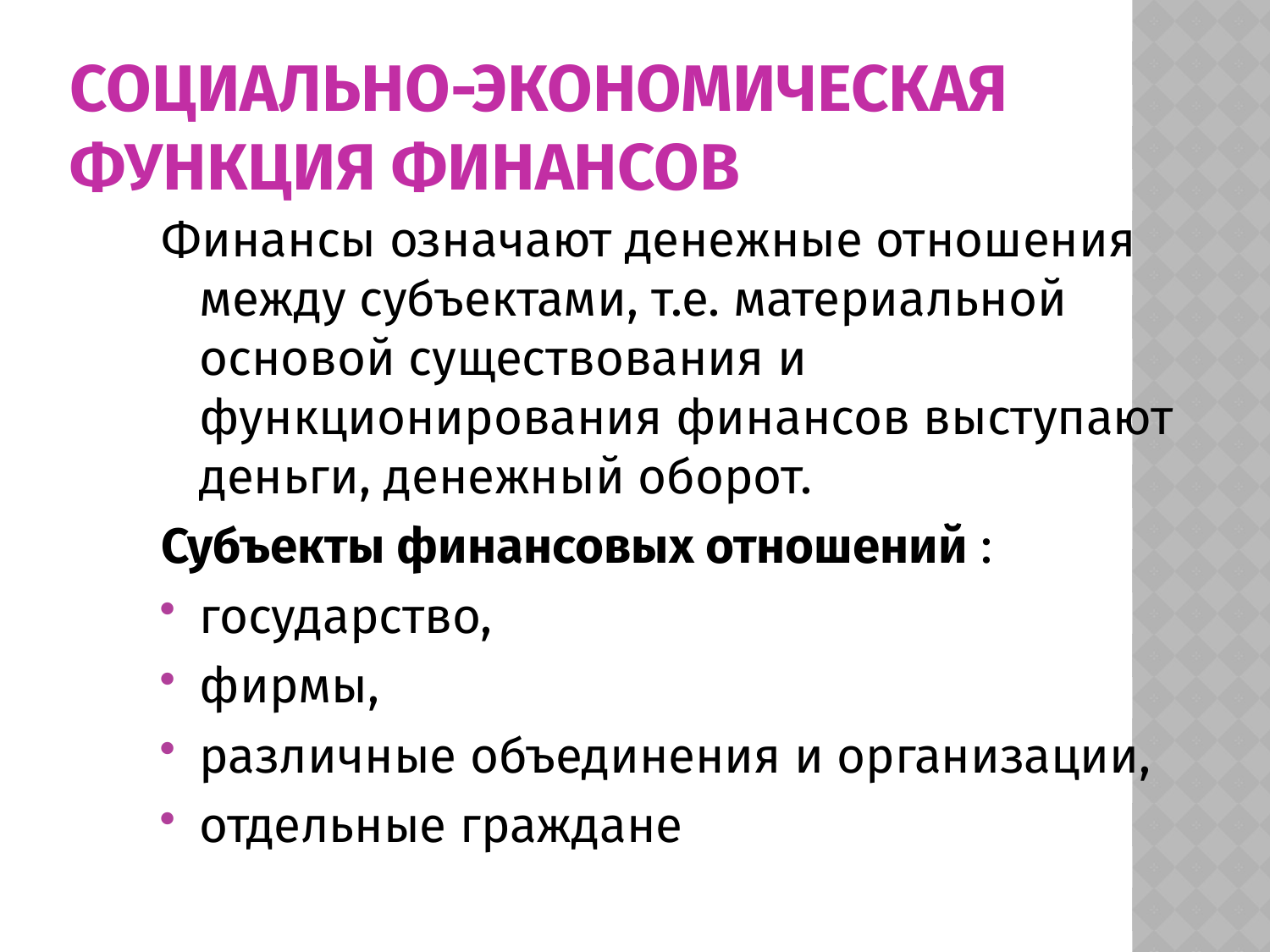

# Социально-экономическая функция финансов
Финансы означают денежные отношения между субъектами, т.е. материальной основой существования и функционирования финансов выступают деньги, денежный оборот.
Субъекты финансовых отношений :
государство,
фирмы,
различные объединения и организации,
отдельные граждане